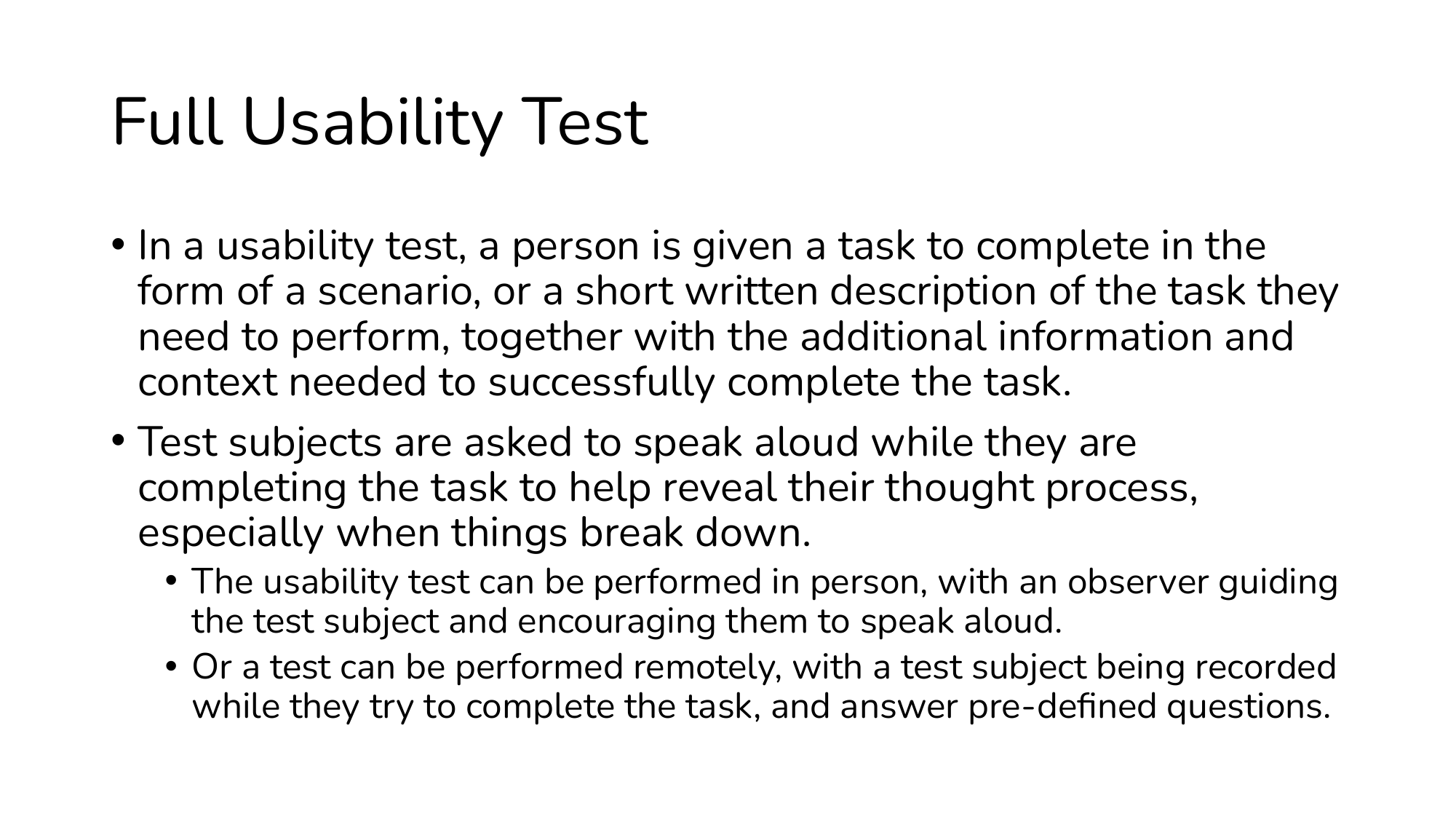

# Full Usability Test
In a usability test, a person is given a task to complete in the form of a scenario, or a short written description of the task they need to perform, together with the additional information and context needed to successfully complete the task.
Test subjects are asked to speak aloud while they are completing the task to help reveal their thought process, especially when things break down.
The usability test can be performed in person, with an observer guiding the test subject and encouraging them to speak aloud.
Or a test can be performed remotely, with a test subject being recorded while they try to complete the task, and answer pre-defined questions.